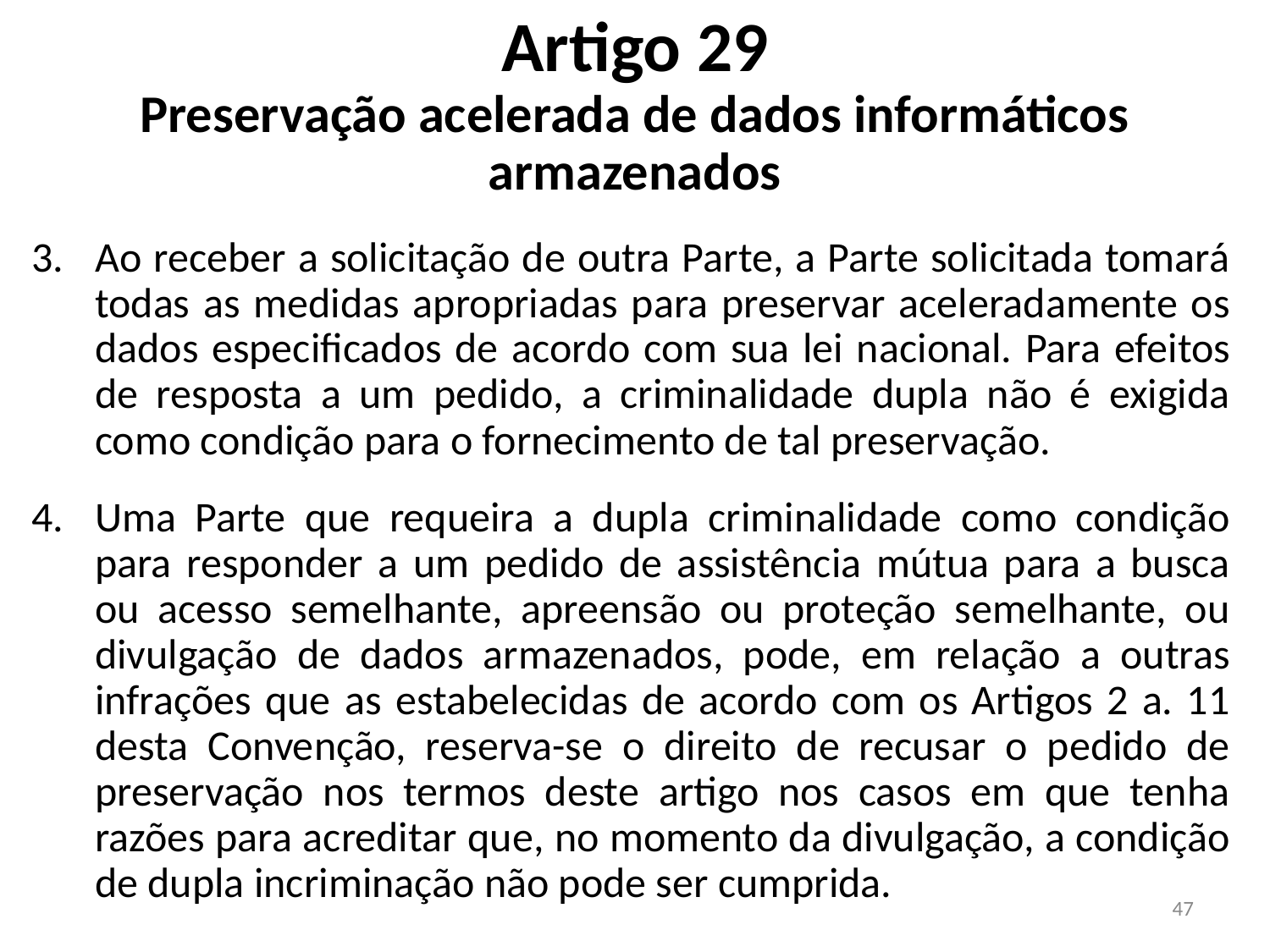

# Artigo 29 Preservação acelerada de dados informáticos armazenados
Ao receber a solicitação de outra Parte, a Parte solicitada tomará todas as medidas apropriadas para preservar aceleradamente os dados especificados de acordo com sua lei nacional. Para efeitos de resposta a um pedido, a criminalidade dupla não é exigida como condição para o fornecimento de tal preservação.
Uma Parte que requeira a dupla criminalidade como condição para responder a um pedido de assistência mútua para a busca ou acesso semelhante, apreensão ou proteção semelhante, ou divulgação de dados armazenados, pode, em relação a outras infrações que as estabelecidas de acordo com os Artigos 2 a. 11 desta Convenção, reserva-se o direito de recusar o pedido de preservação nos termos deste artigo nos casos em que tenha razões para acreditar que, no momento da divulgação, a condição de dupla incriminação não pode ser cumprida.
47